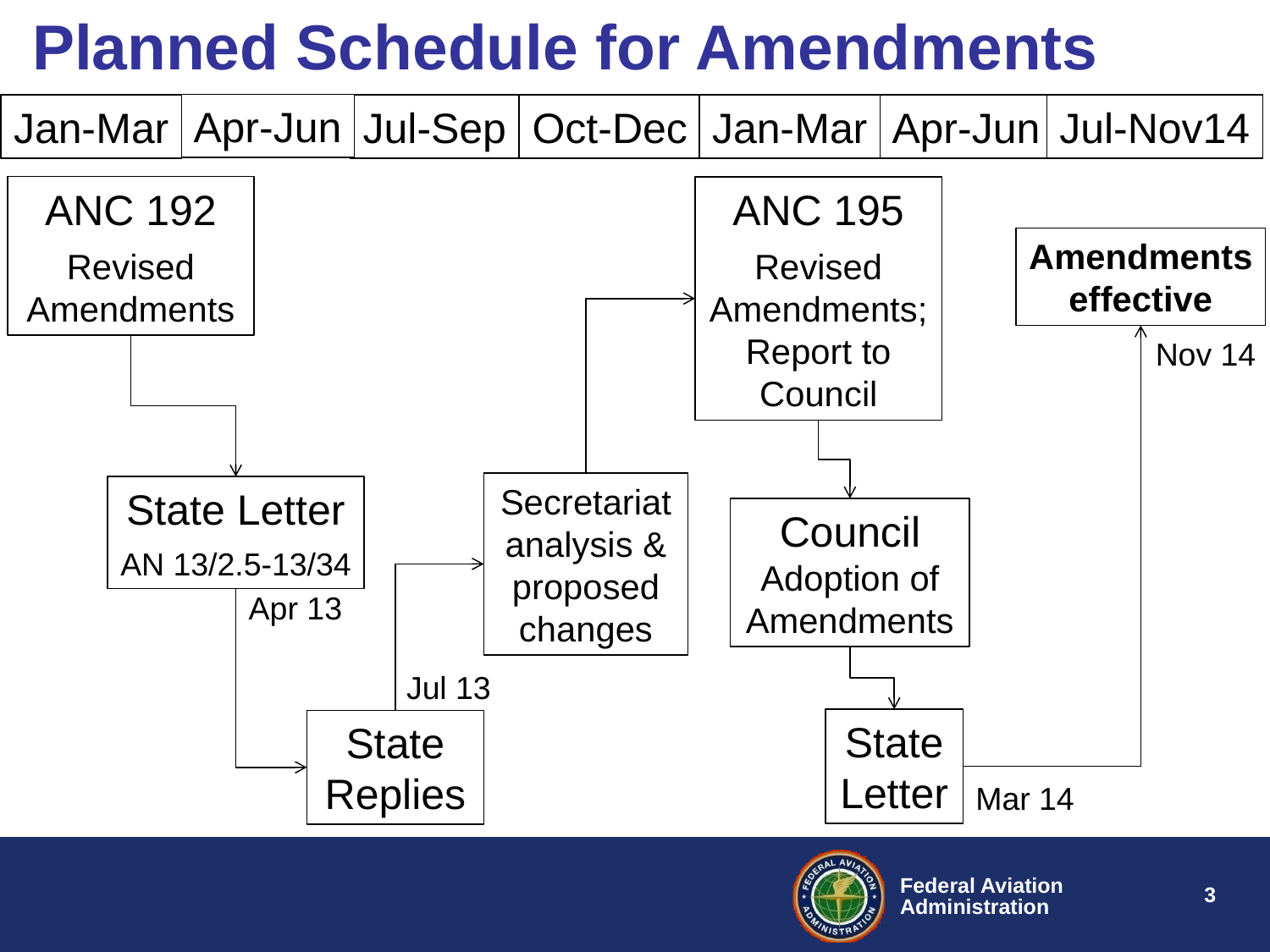

Planned Schedule for Amendments
Apr-Jun
Jan-Mar
Jul-Sep
Oct-Dec
Jan-Mar
Apr-Jun
Jul-Nov14
ANC 192
Revised Amendments
ANC 195
Revised Amendments; Report to Council
Amendments effective
Nov 14
Secretariat analysis & proposed changes
State Letter
AN 13/2.5-13/34
Council Adoption of Amendments
Apr 13
Jul 13
State Letter
State Replies
Mar 14